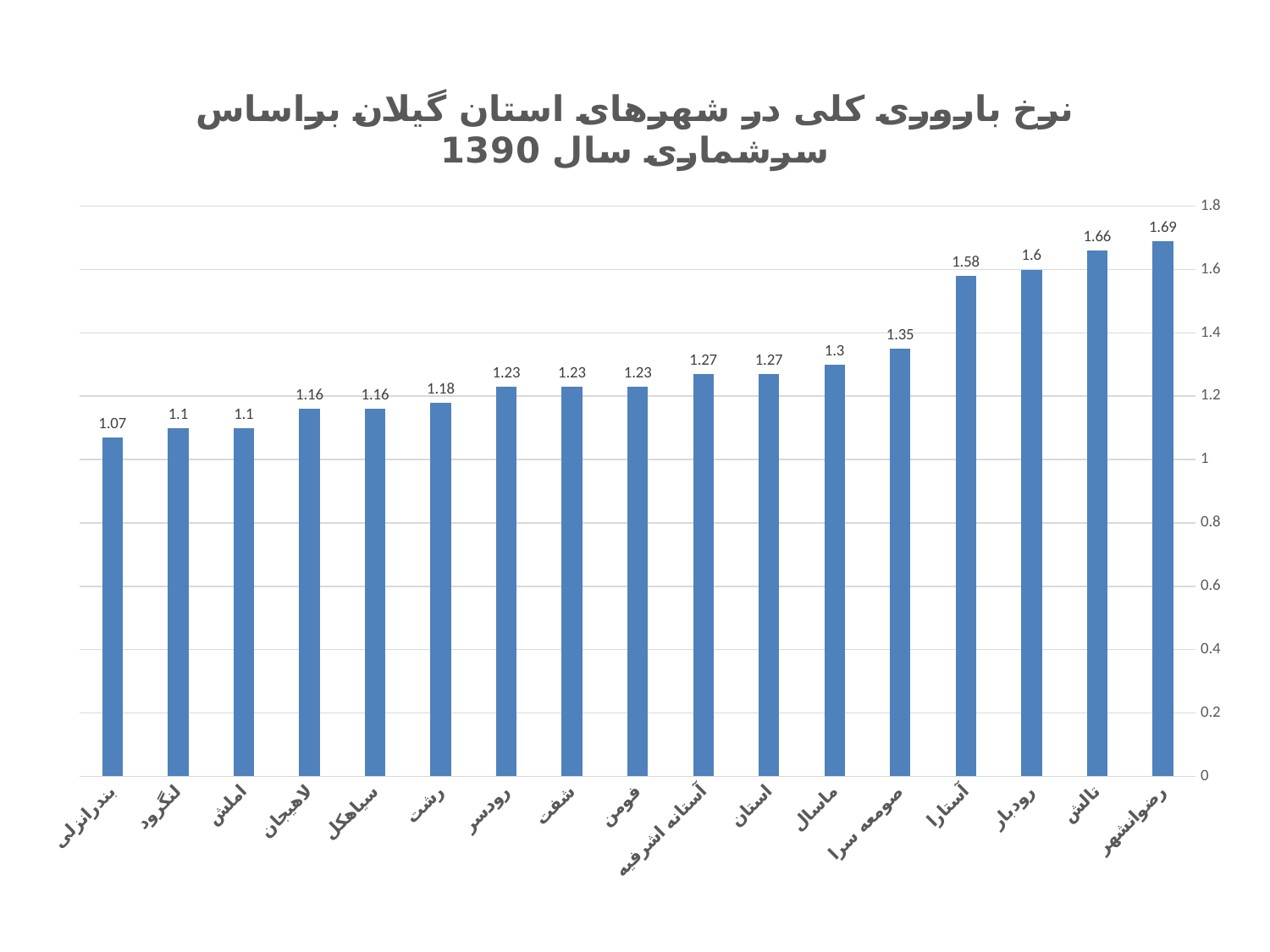

### Chart: نرخ باروری کلی در شهرهای استان گیلان براساس سرشماری سال 1390

| Category |  |
|---|---|
| رضوانشهر | 1.69 |
| تالش | 1.66 |
| رودبار | 1.6 |
| آستارا | 1.58 |
| صومعه سرا | 1.35 |
| ماسال | 1.3 |
| استان | 1.27 |
| آستانه اشرفیه | 1.27 |
| فومن | 1.23 |
| شفت | 1.23 |
| رودسر | 1.23 |
| رشت | 1.18 |
| سیاهکل | 1.16 |
| لاهیجان | 1.16 |
| املش | 1.1 |
| لنگرود | 1.1 |
| بندرانزلی | 1.07 |